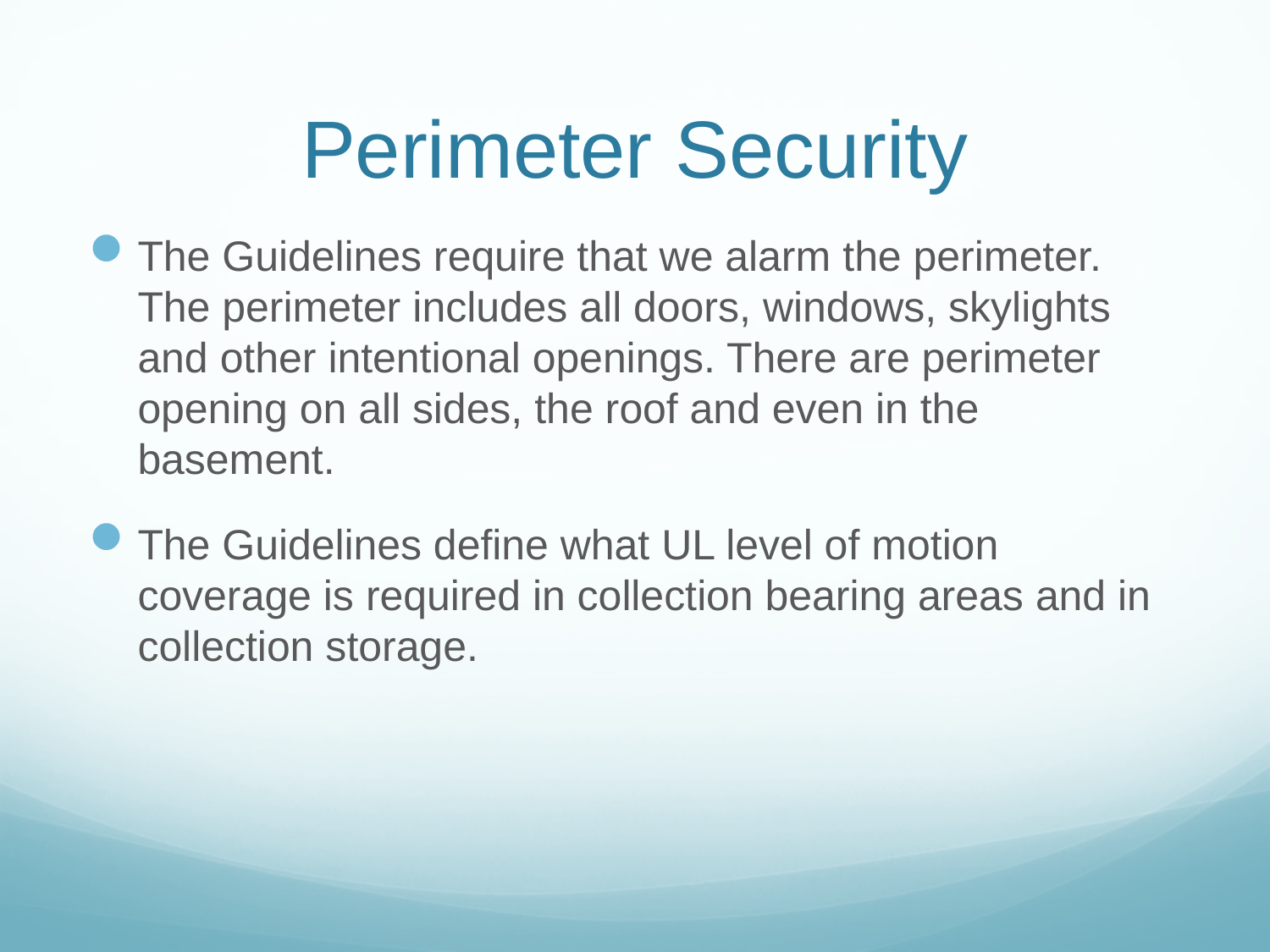

# Perimeter Security
The Guidelines require that we alarm the perimeter. The perimeter includes all doors, windows, skylights and other intentional openings. There are perimeter opening on all sides, the roof and even in the basement.
The Guidelines define what UL level of motion coverage is required in collection bearing areas and in collection storage.